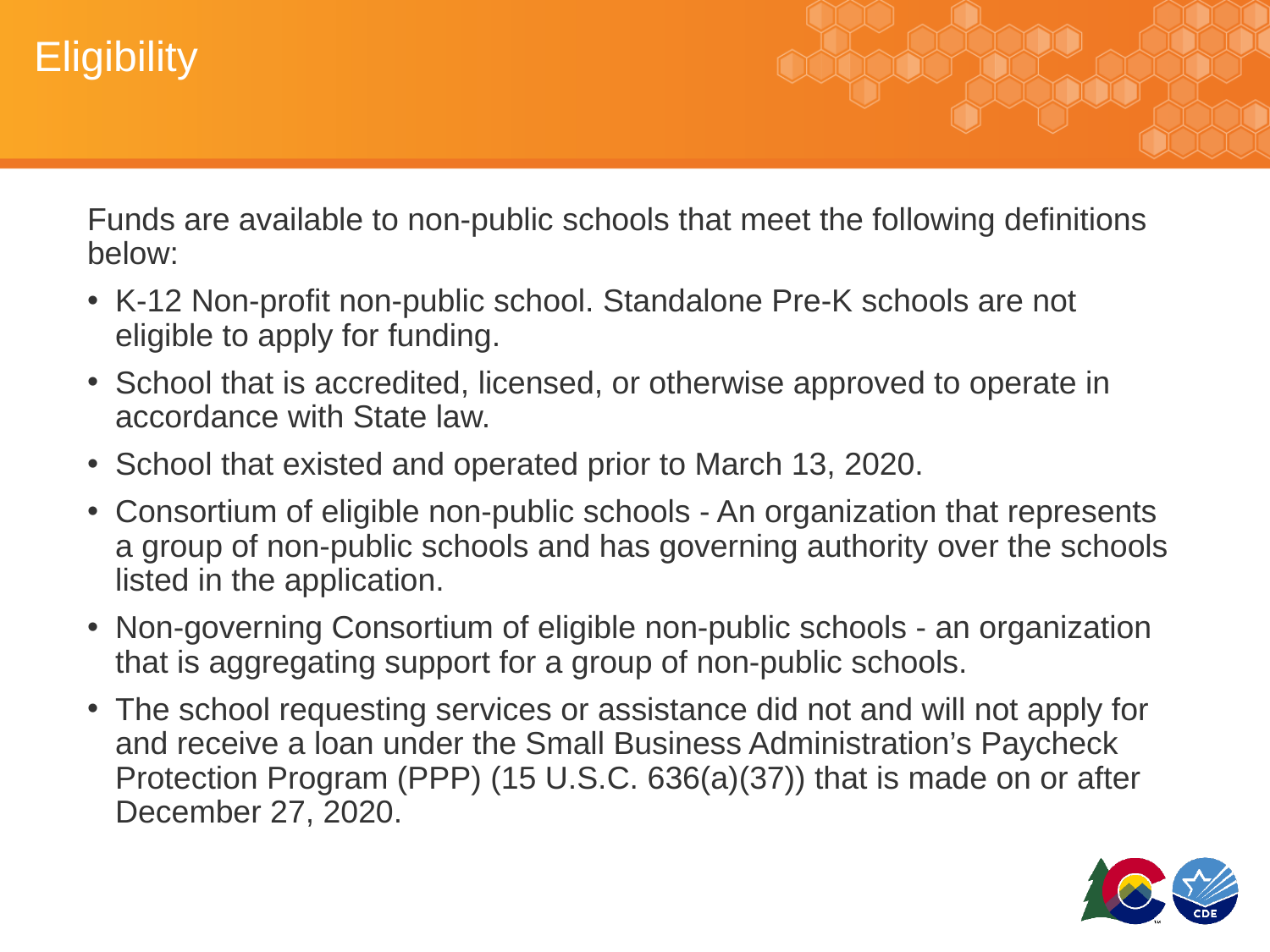

# Eligibility
Funds are available to non-public schools that meet the following definitions below:
K-12 Non-profit non-public school. Standalone Pre-K schools are not eligible to apply for funding.
School that is accredited, licensed, or otherwise approved to operate in accordance with State law.
School that existed and operated prior to March 13, 2020.
Consortium of eligible non-public schools - An organization that represents a group of non-public schools and has governing authority over the schools listed in the application.
Non-governing Consortium of eligible non-public schools - an organization that is aggregating support for a group of non-public schools.
The school requesting services or assistance did not and will not apply for and receive a loan under the Small Business Administration’s Paycheck Protection Program (PPP) (15 U.S.C. 636(a)(37)) that is made on or after December 27, 2020.